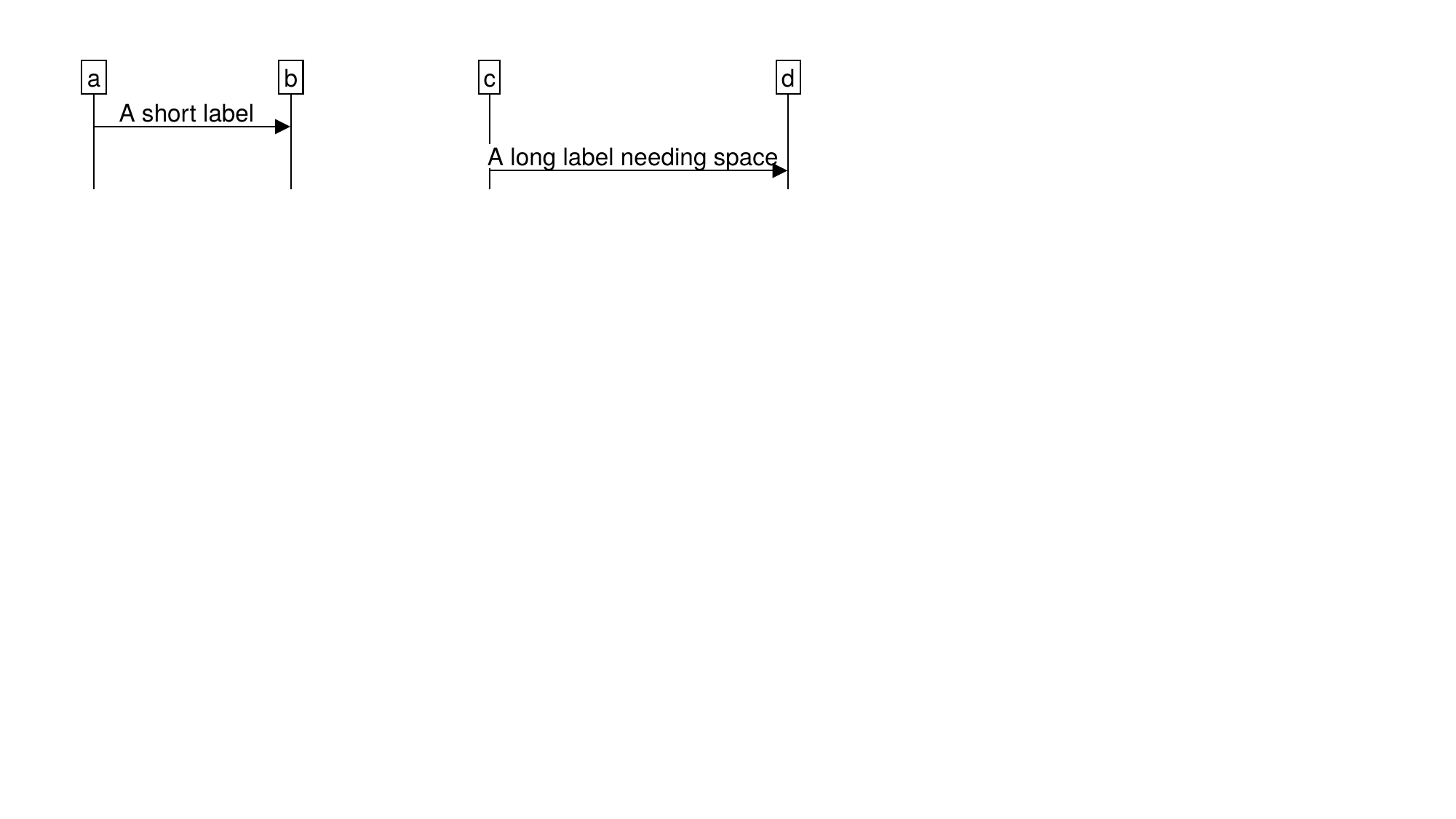

a
b
c
d
A short label
A long label needing space